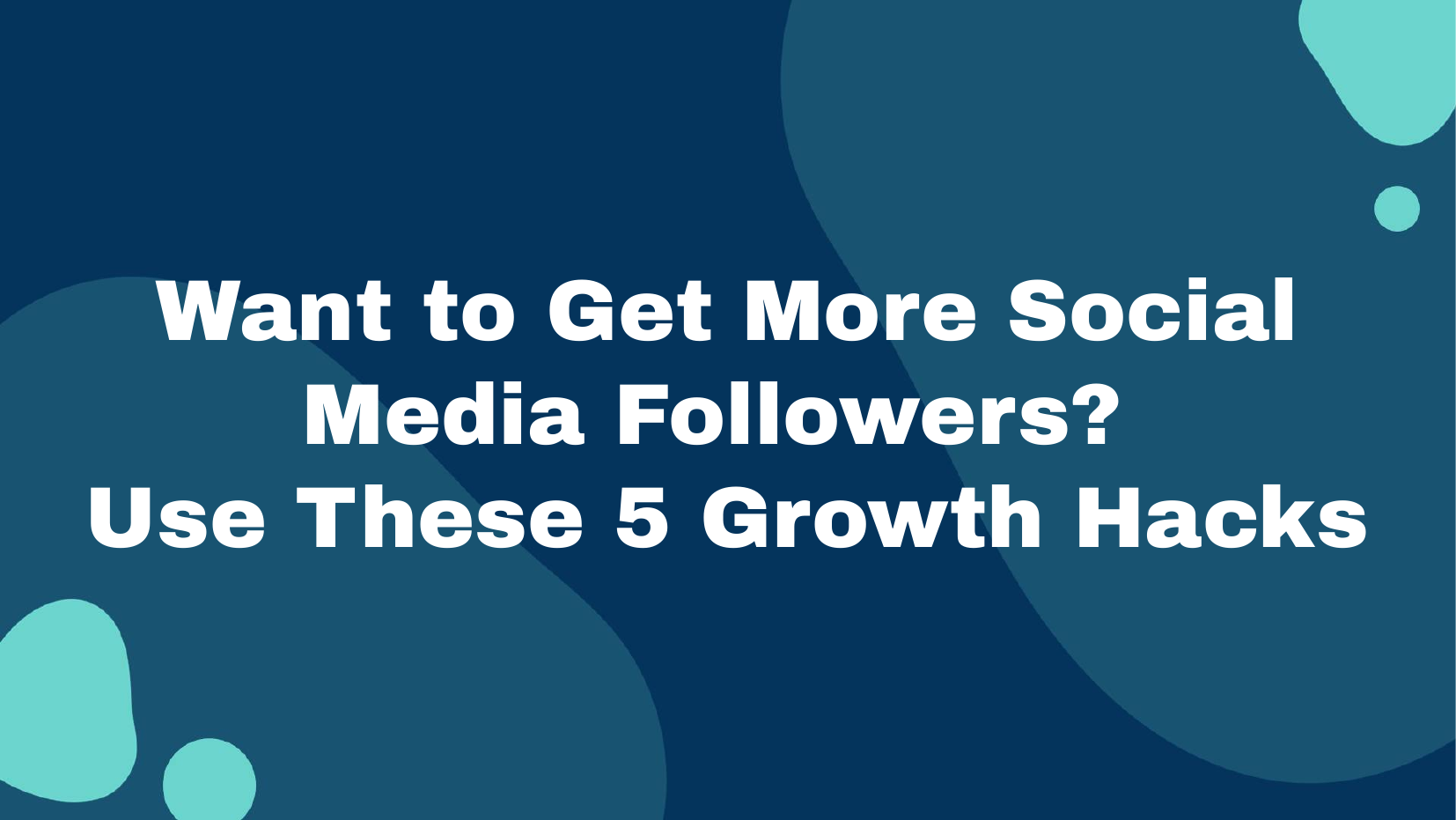

Want to Get More Social Media Followers?
Use These 5 Growth Hacks